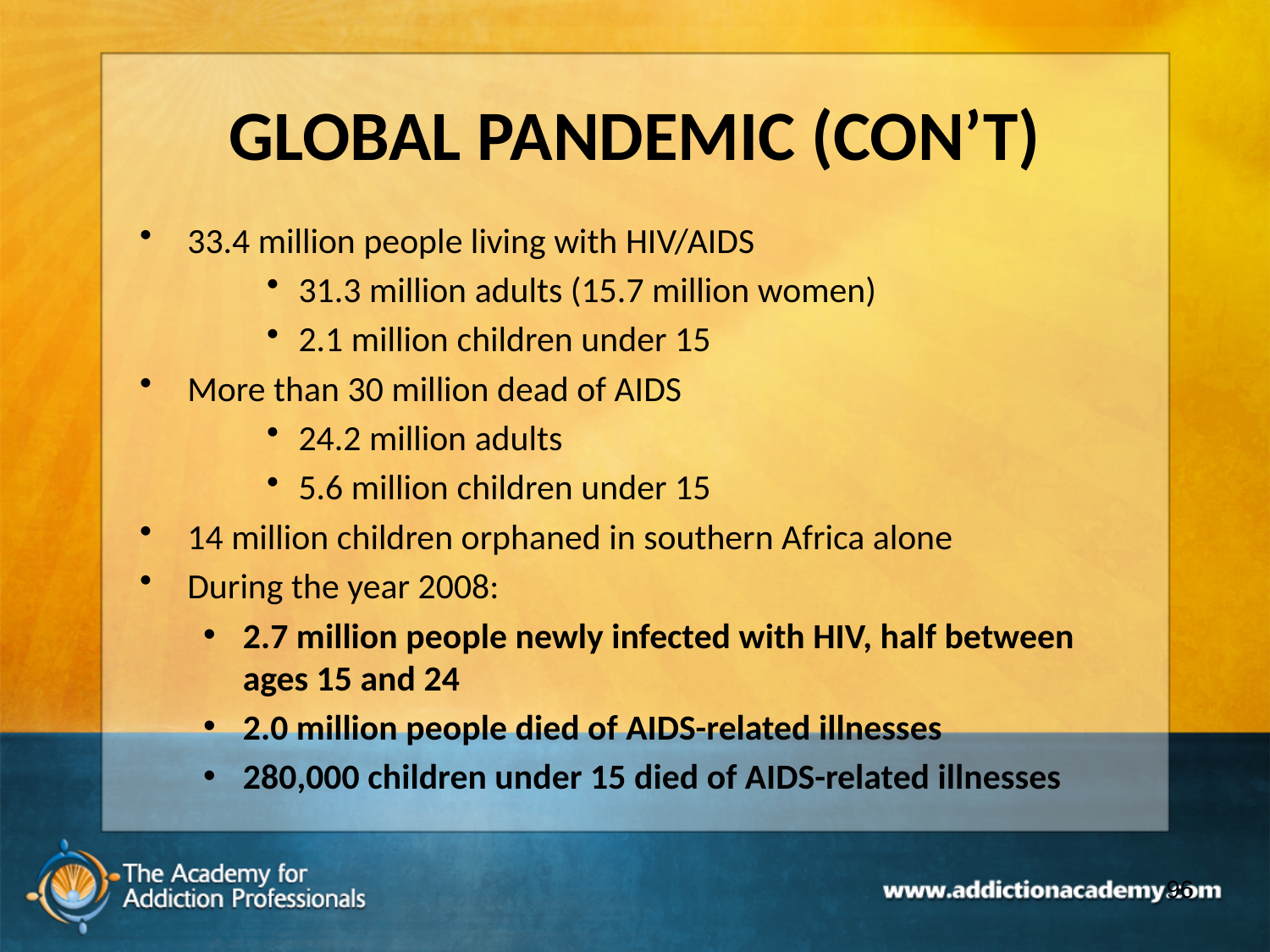

# GLOBAL PANDEMIC (CON’T)
33.4 million people living with HIV/AIDS
31.3 million adults (15.7 million women)
2.1 million children under 15
More than 30 million dead of AIDS
24.2 million adults
5.6 million children under 15
14 million children orphaned in southern Africa alone
During the year 2008:
2.7 million people newly infected with HIV, half between ages 15 and 24
2.0 million people died of AIDS-related illnesses
280,000 children under 15 died of AIDS-related illnesses
96